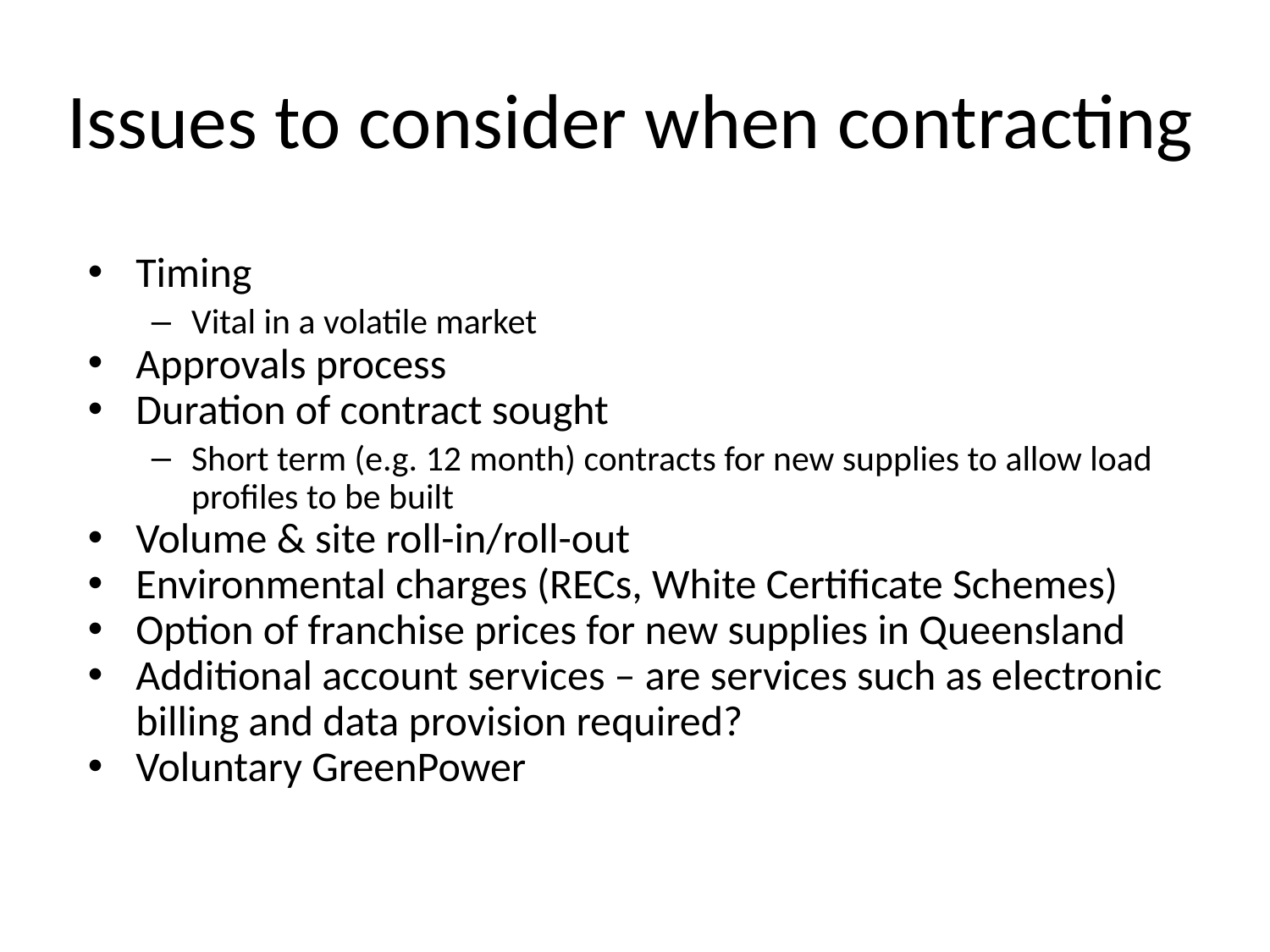

# Issues to consider when contracting
Timing
Vital in a volatile market
Approvals process
Duration of contract sought
Short term (e.g. 12 month) contracts for new supplies to allow load profiles to be built
Volume & site roll-in/roll-out
Environmental charges (RECs, White Certificate Schemes)
Option of franchise prices for new supplies in Queensland
Additional account services – are services such as electronic billing and data provision required?
Voluntary GreenPower